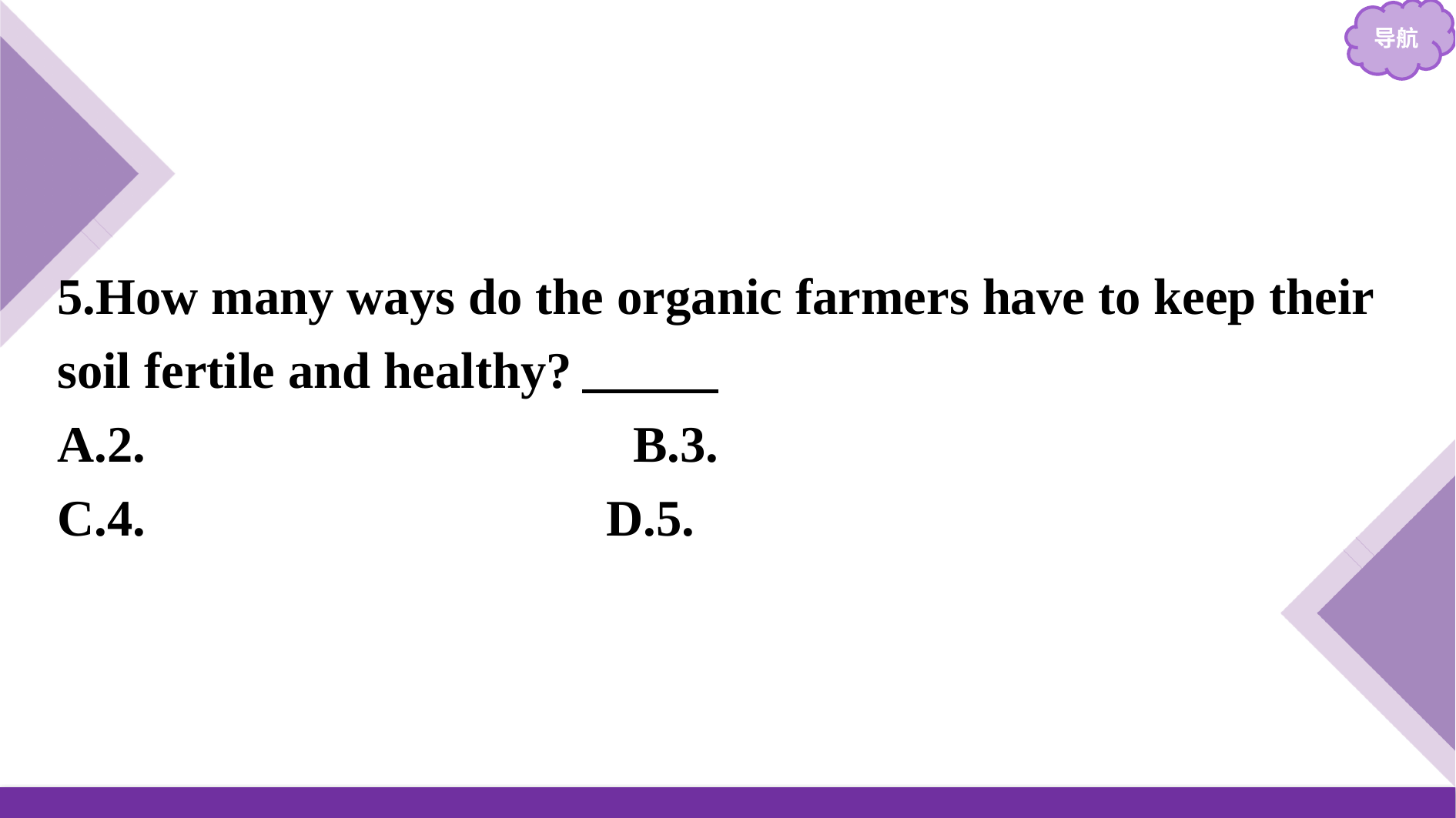

5.How many ways do the organic farmers have to keep their soil fertile and healthy?　B
A.2.　　　　　　　　　B.3.
C.4.	                               D.5.